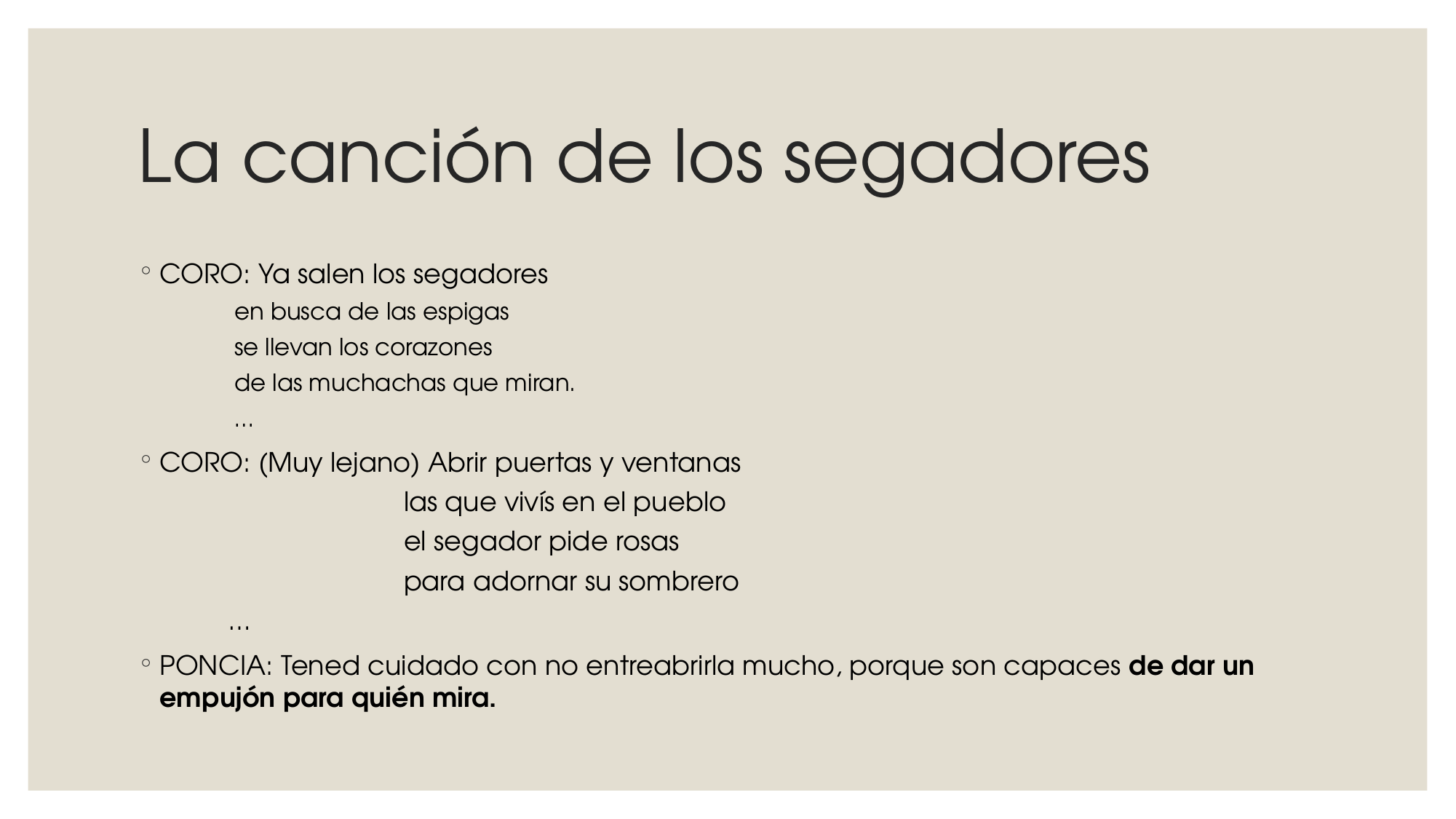

# La canción de los segadores
CORO: Ya salen los segadores
	en busca de las espigas
se llevan los corazones
de las muchachas que miran.
…
CORO: (Muy lejano) Abrir puertas y ventanas
las que vivís en el pueblo
el segador pide rosas
para adornar su sombrero
…
PONCIA: Tened cuidado con no entreabrirla mucho, porque son capaces de dar un empujón para quién mira.